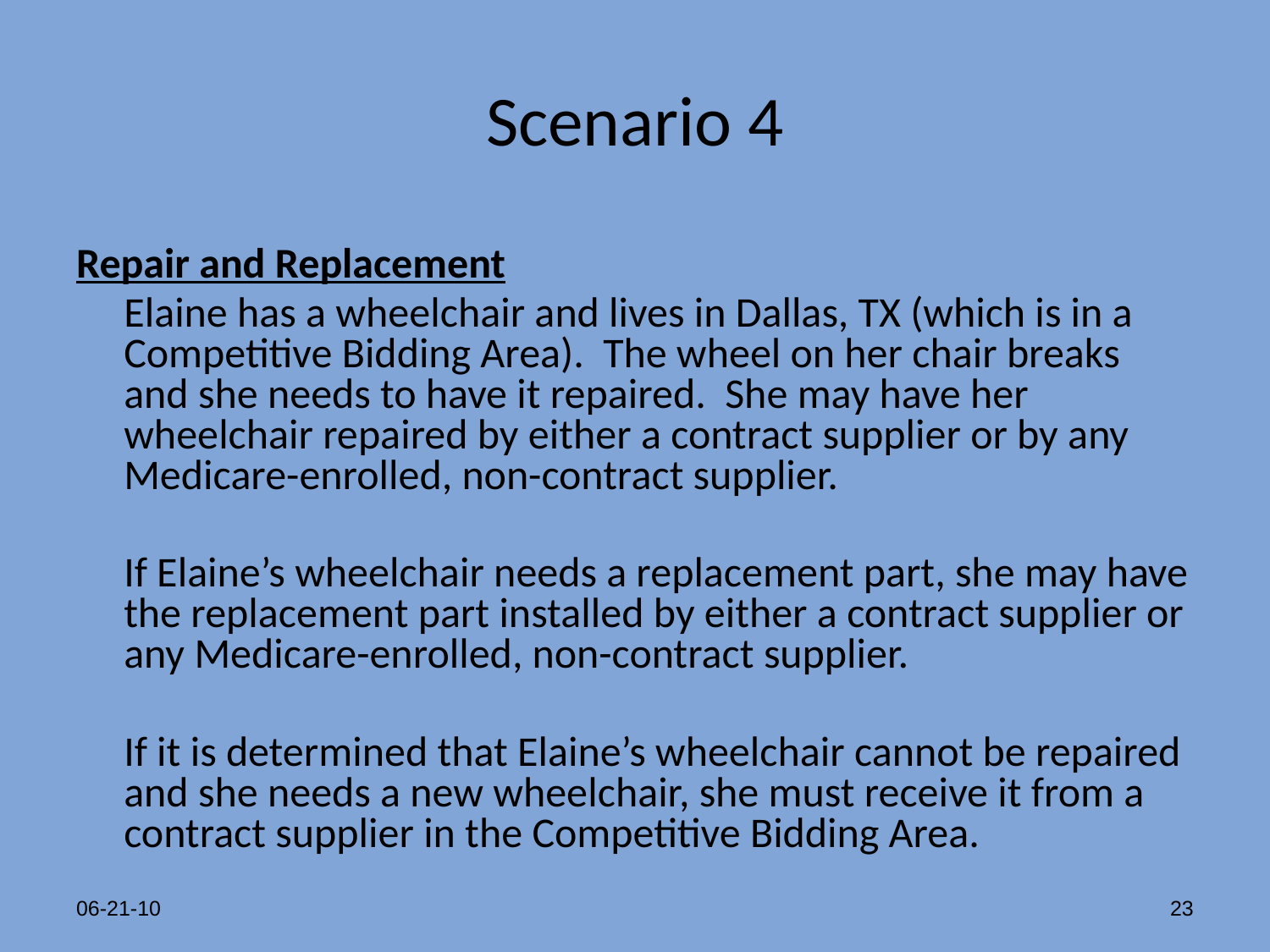

# Scenario 4

Repair and Replacement
Elaine has a wheelchair and lives in Dallas, TX (which is in a Competitive Bidding Area).  The wheel on her chair breaks and she needs to have it repaired.  She may have her wheelchair repaired by either a contract supplier or by any Medicare-enrolled, non-contract supplier.

If Elaine’s wheelchair needs a replacement part, she may have the replacement part installed by either a contract supplier or any Medicare-enrolled, non-contract supplier.

If it is determined that Elaine’s wheelchair cannot be repaired and she needs a new wheelchair, she must receive it from a contract supplier in the Competitive Bidding Area.
06-21-10
23